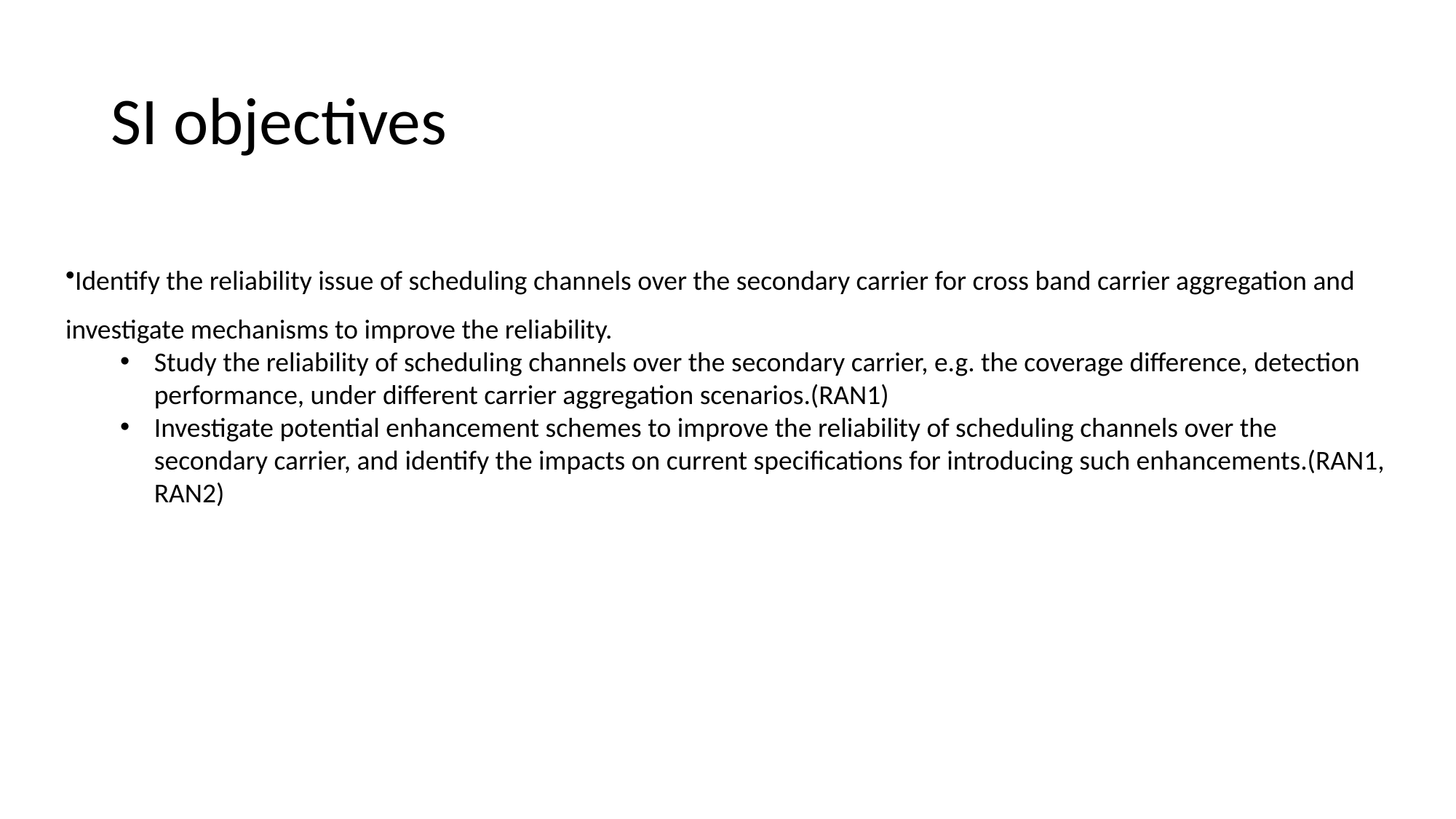

# SI objectives
Identify the reliability issue of scheduling channels over the secondary carrier for cross band carrier aggregation and investigate mechanisms to improve the reliability.
Study the reliability of scheduling channels over the secondary carrier, e.g. the coverage difference, detection performance, under different carrier aggregation scenarios.(RAN1)
Investigate potential enhancement schemes to improve the reliability of scheduling channels over the secondary carrier, and identify the impacts on current specifications for introducing such enhancements.(RAN1, RAN2)